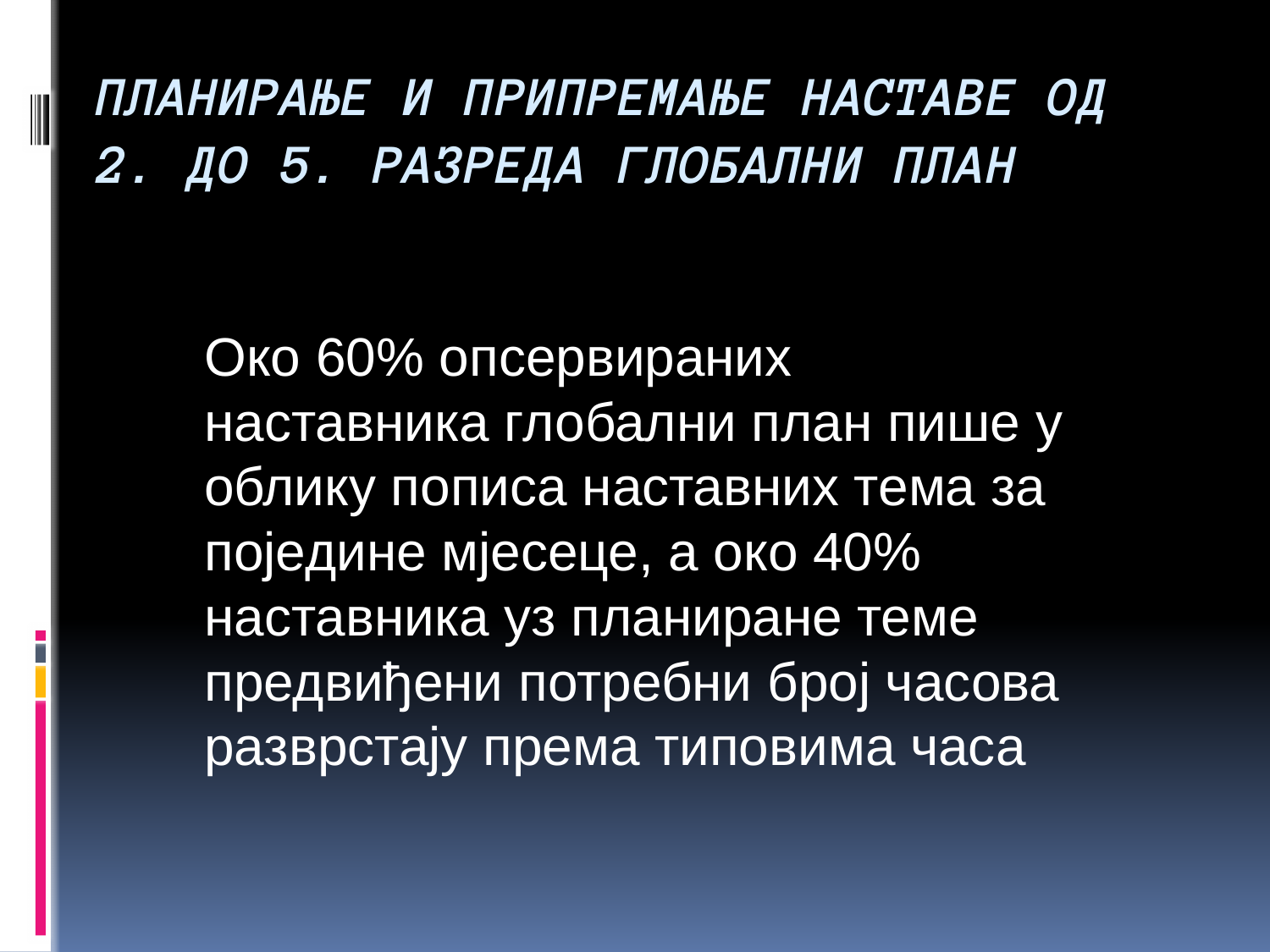

# Планирање и припремање наставе од 2. до 5. разреда глобални план
Око 60% опсервираних наставника глобални план пише у облику пописа наставних тема за поједине мјесеце, а око 40% наставника уз планиране теме предвиђени потребни број часова разврстају према типовима часа